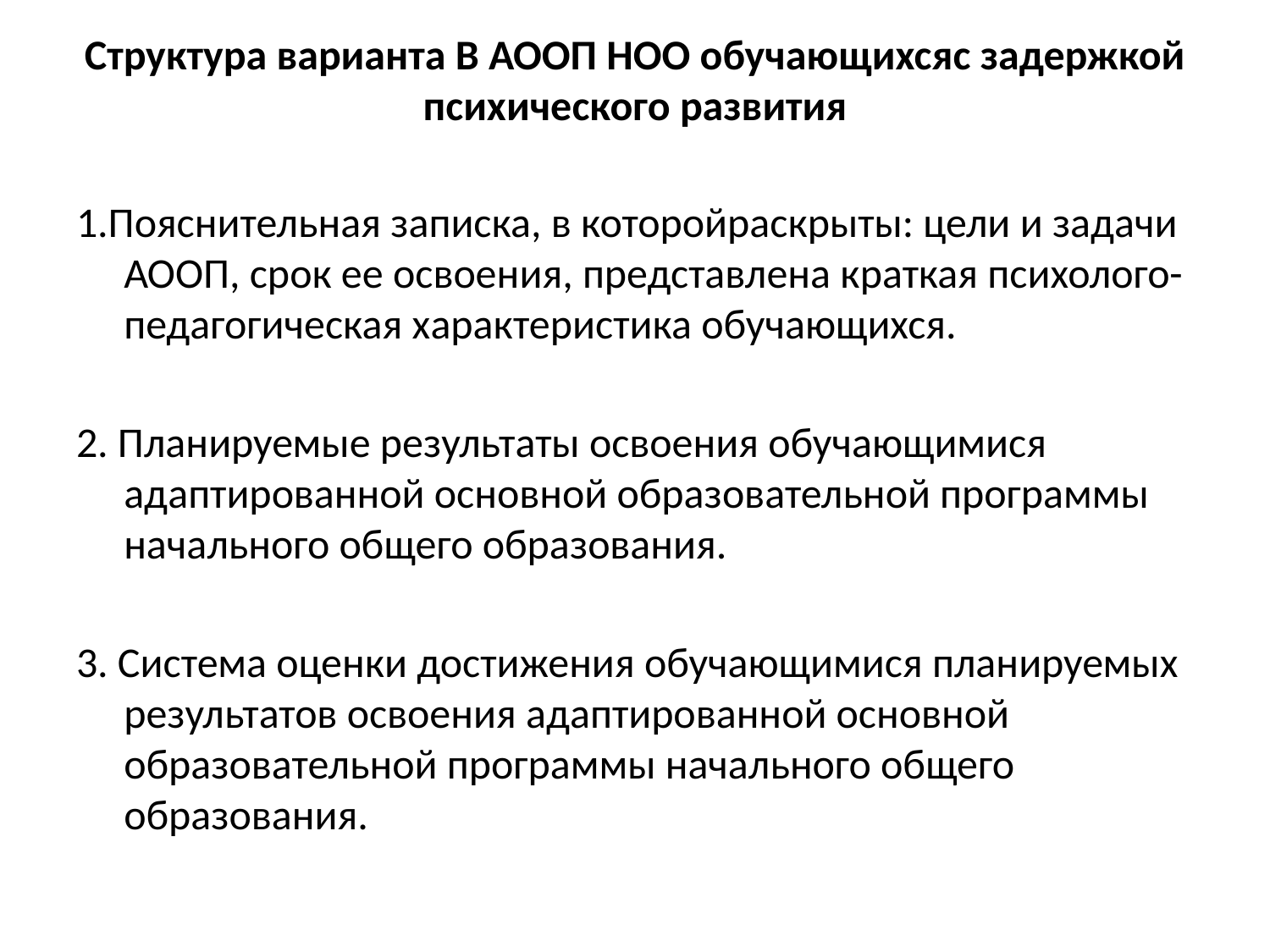

# Структура варианта В АООП НОО обучающихсяс задержкой психического развития
1.Пояснительная записка, в которойраскрыты: цели и задачи АООП, срок ее освоения, представлена краткая психолого-педагогическая характеристика обучающихся.

2. Планируемые результаты освоения обучающимися адаптированной основной образовательной программы начального общего образования.

3. Система оценки достижения обучающимися планируемых результатов освоения адаптированной основной образовательной программы начального общего образования.